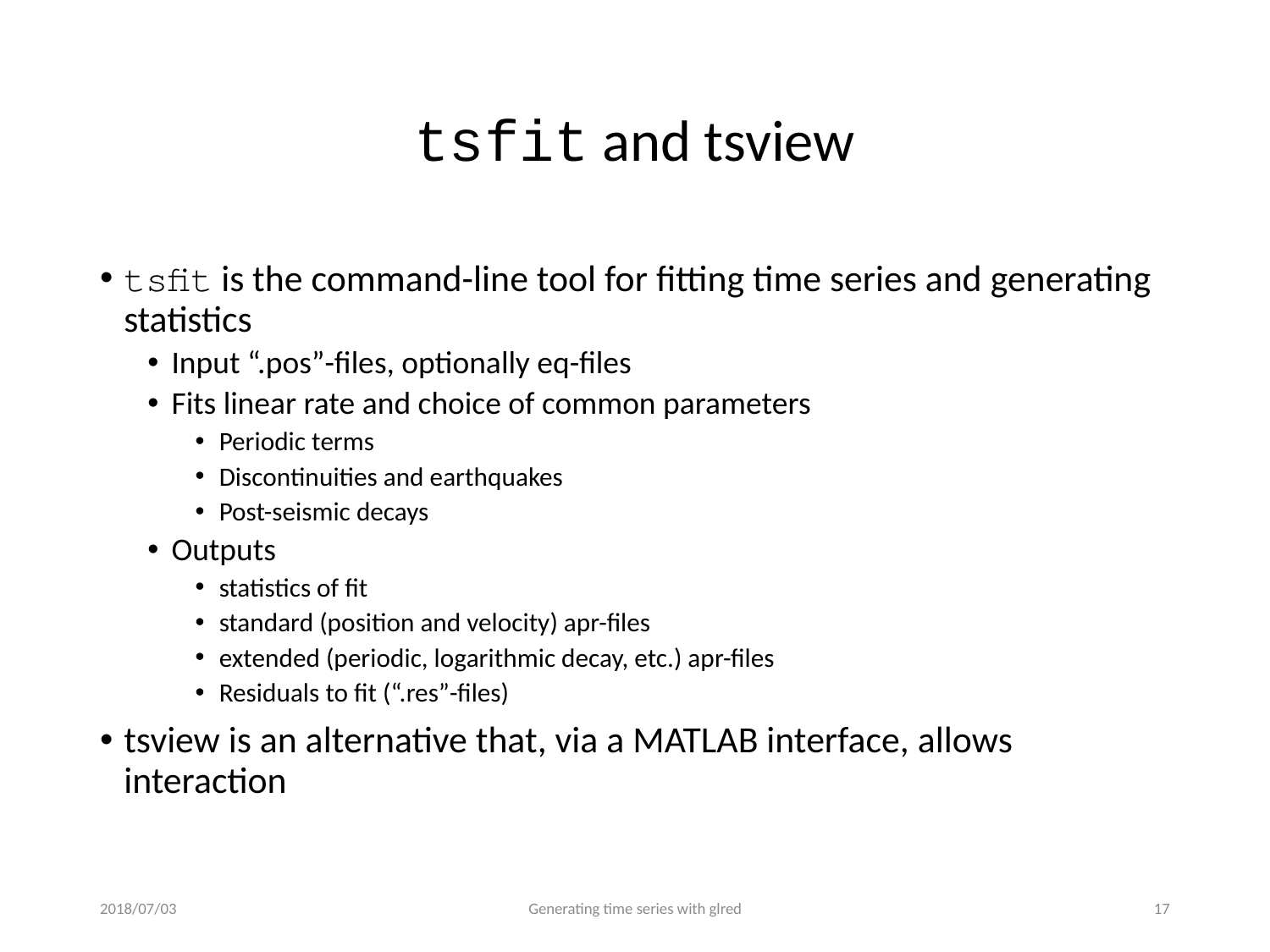

# tsfit and tsview
tsfit is the command-line tool for fitting time series and generating statistics
Input “.pos”-files, optionally eq-files
Fits linear rate and choice of common parameters
Periodic terms
Discontinuities and earthquakes
Post-seismic decays
Outputs
statistics of fit
standard (position and velocity) apr-files
extended (periodic, logarithmic decay, etc.) apr-files
Residuals to fit (“.res”-files)
tsview is an alternative that, via a MATLAB interface, allows interaction
2018/07/03
Generating time series with glred
17